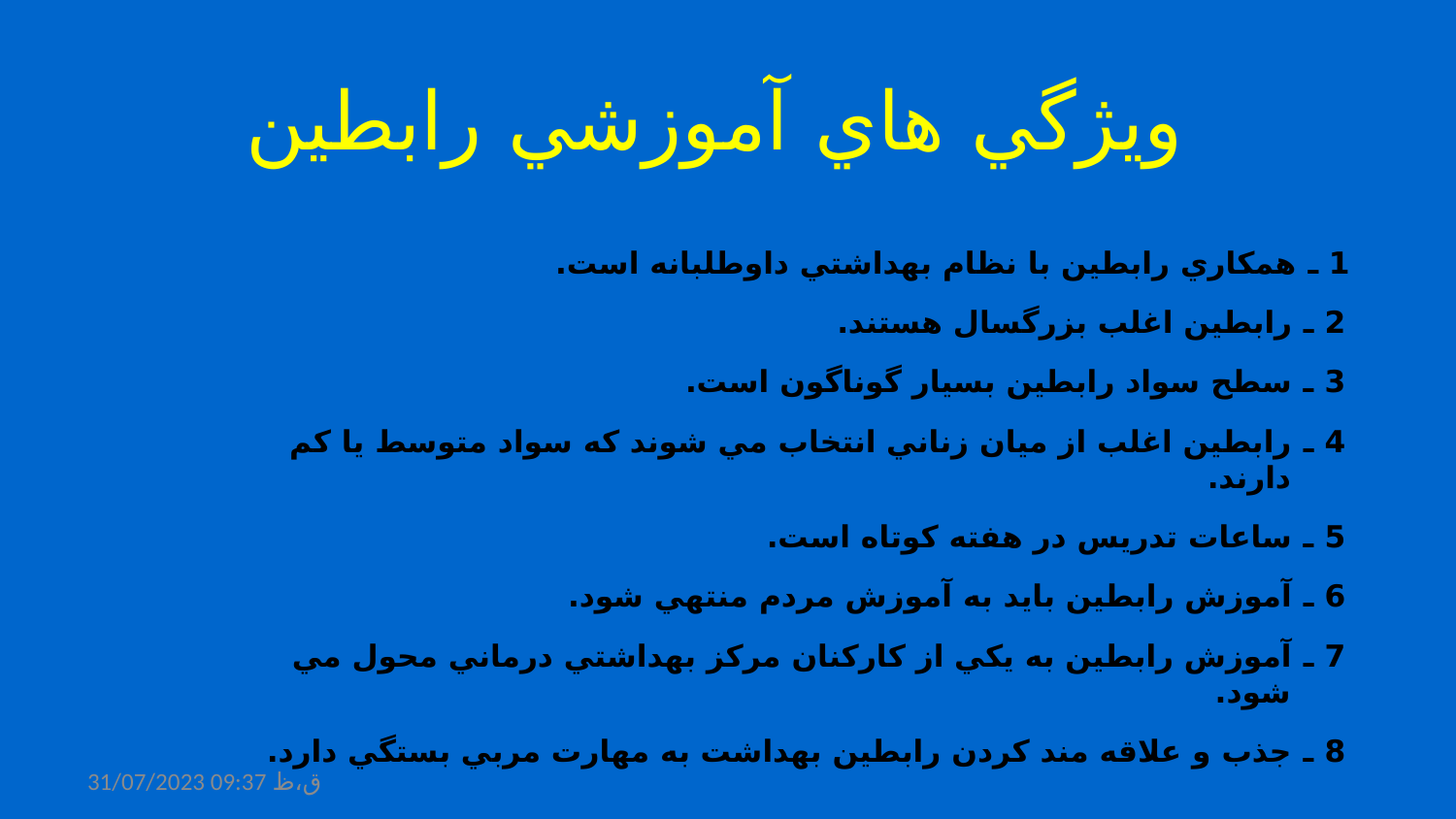

# ويژگي هاي آموزشي رابطين
1 ـ همكاري رابطين با نظام بهداشتي داوطلبانه است.

2 ـ رابطين اغلب بزرگسال هستند.

3 ـ سطح سواد رابطين بسيار گوناگون است.

4 ـ رابطين اغلب از ميان زناني انتخاب مي شوند كه سواد متوسط يا كم دارند.

5 ـ ساعات تدريس در هفته كوتاه است.

6 ـ آموزش رابطين بايد به آموزش مردم منتهي شود.

7 ـ آموزش رابطين به يكي از كاركنان مركز بهداشتي درماني محول مي شود.

8 ـ جذب و علاقه مند كردن رابطين بهداشت به مهارت مربي بستگي دارد.

31/07/2023 09:37 ق،ظ